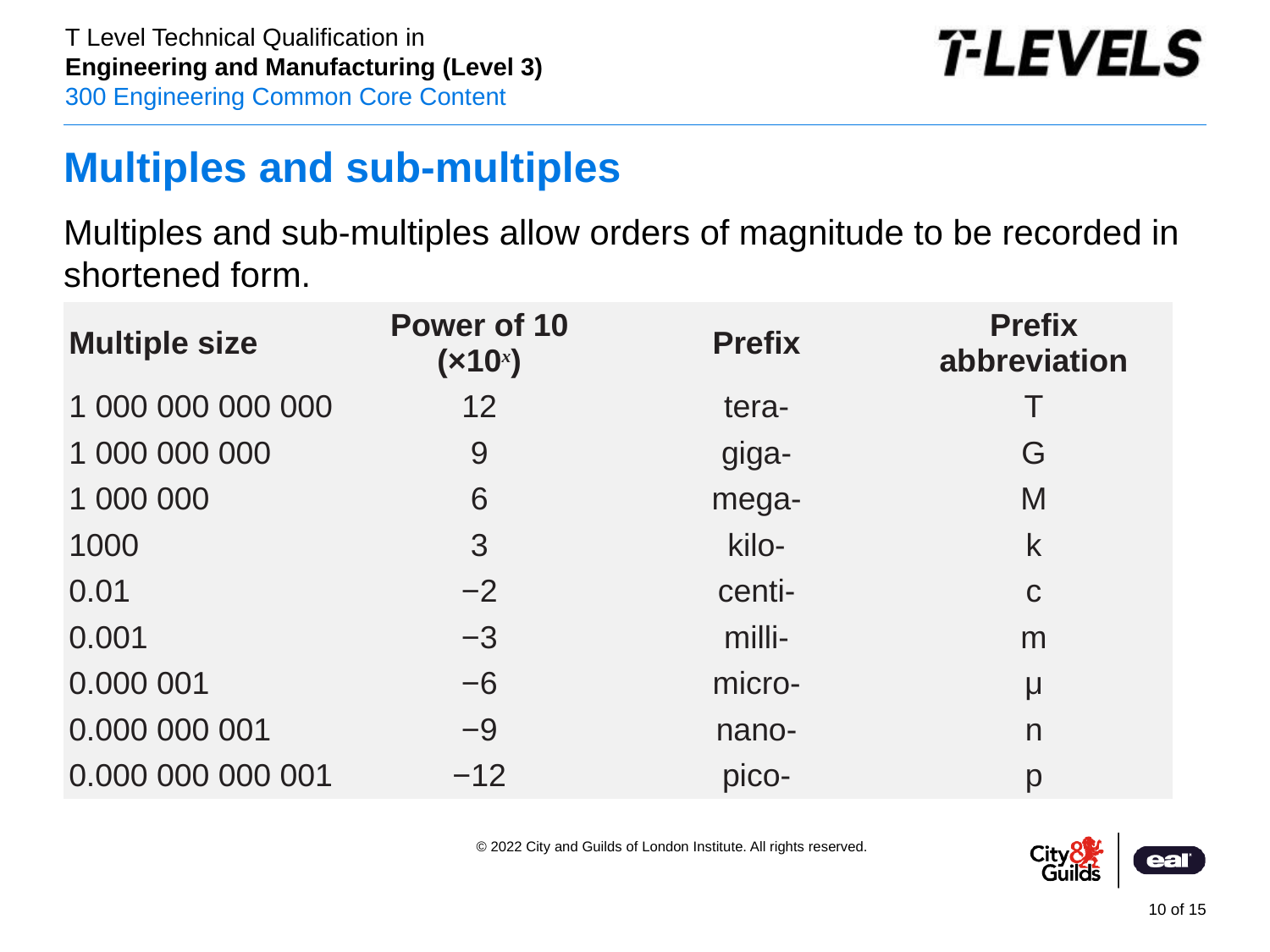

# Multiples and sub-multiples
Multiples and sub-multiples allow orders of magnitude to be recorded in shortened form.

| Multiple size | Power of 10 (×10x) | Prefix | Prefix abbreviation |
| --- | --- | --- | --- |
| 1 000 000 000 000 | 12 | tera- | T |
| 1 000 000 000 | 9 | giga- | G |
| 1 000 000 | 6 | mega- | M |
| 1000 | 3 | kilo- | k |
| 0.01 | −2 | centi- | c |
| 0.001 | −3 | milli- | m |
| 0.000 001 | −6 | micro- | μ |
| 0.000 000 001 | −9 | nano- | n |
| 0.000 000 000 001 | −12 | pico- | p |